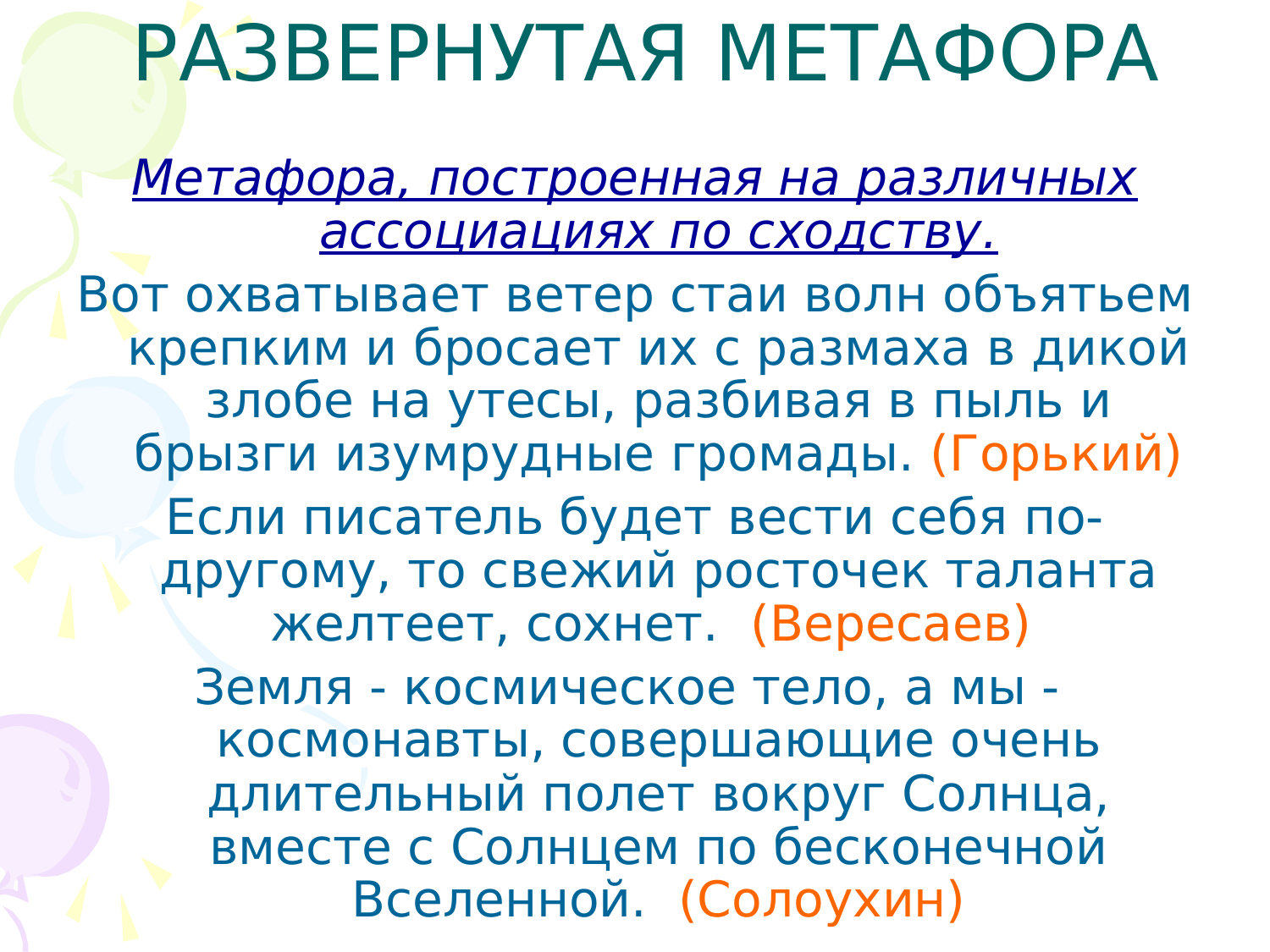

# РАЗВЕРНУТАЯ МЕТАФОРА
Метафора, построенная на различных ассоциациях по сходству.
Вот охватывает ветер стаи волн объятьем крепким и бросает их с размаха в дикой злобе на утесы, разбивая в пыль и брызги изумрудные громады. (Горький)
Если писатель будет вести себя по-другому, то свежий росточек таланта желтеет, сохнет.  (Вересаев)
Земля - космическое тело, а мы -  космонавты, совершающие очень длительный полет вокруг Солнца, вместе с Солнцем по бесконечной Вселенной.  (Солоухин)